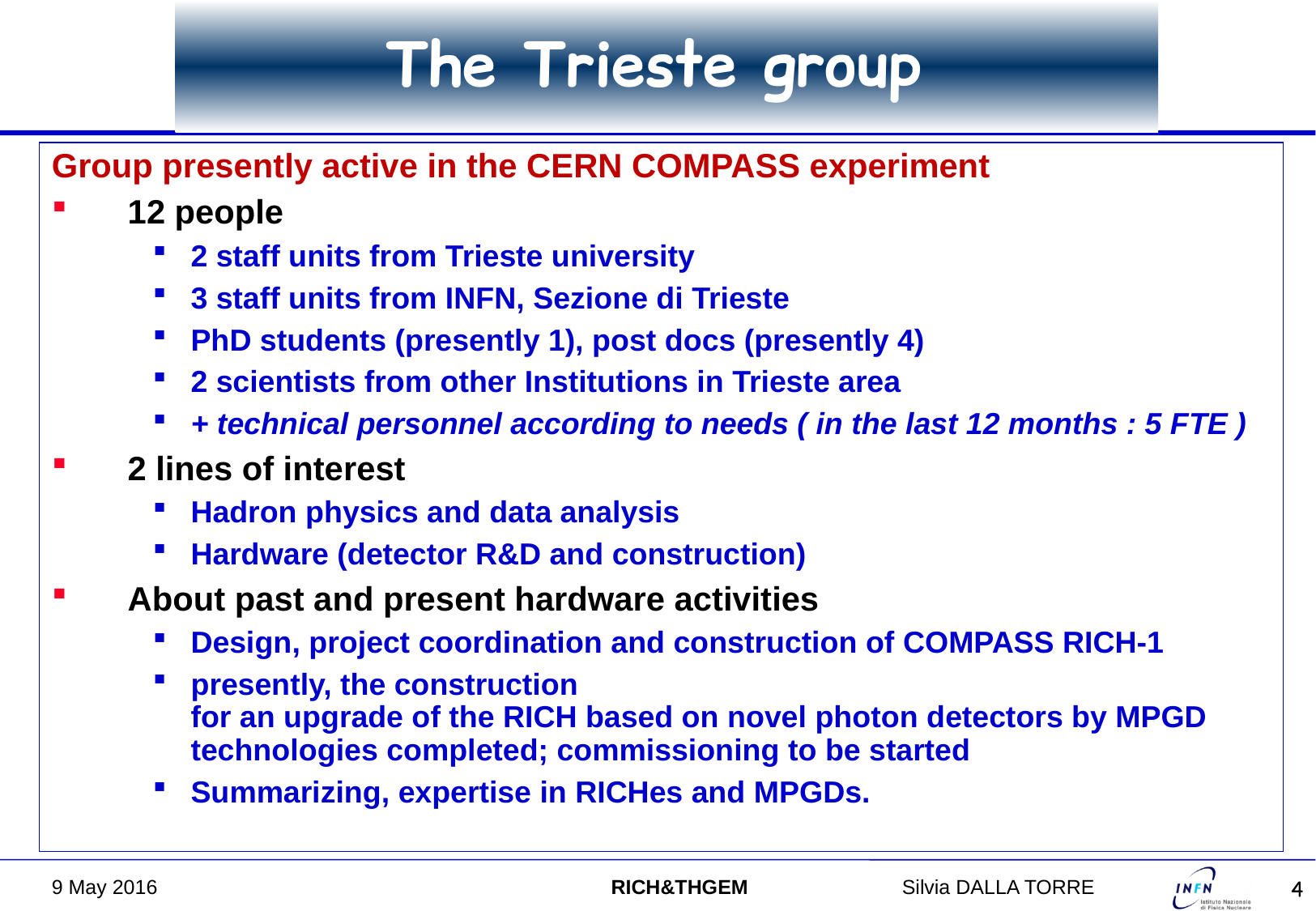

# The Trieste group
Group presently active in the CERN COMPASS experiment
12 people
2 staff units from Trieste university
3 staff units from INFN, Sezione di Trieste
PhD students (presently 1), post docs (presently 4)
2 scientists from other Institutions in Trieste area
+ technical personnel according to needs ( in the last 12 months : 5 FTE )
2 lines of interest
Hadron physics and data analysis
Hardware (detector R&D and construction)
About past and present hardware activities
Design, project coordination and construction of COMPASS RICH-1
presently, the construction
for an upgrade of the RICH based on novel photon detectors by MPGD technologies completed; commissioning to be started
Summarizing, expertise in RICHes and MPGDs.
9 May 2016                                                                                RICH&THGEM		Silvia DALLA TORRE